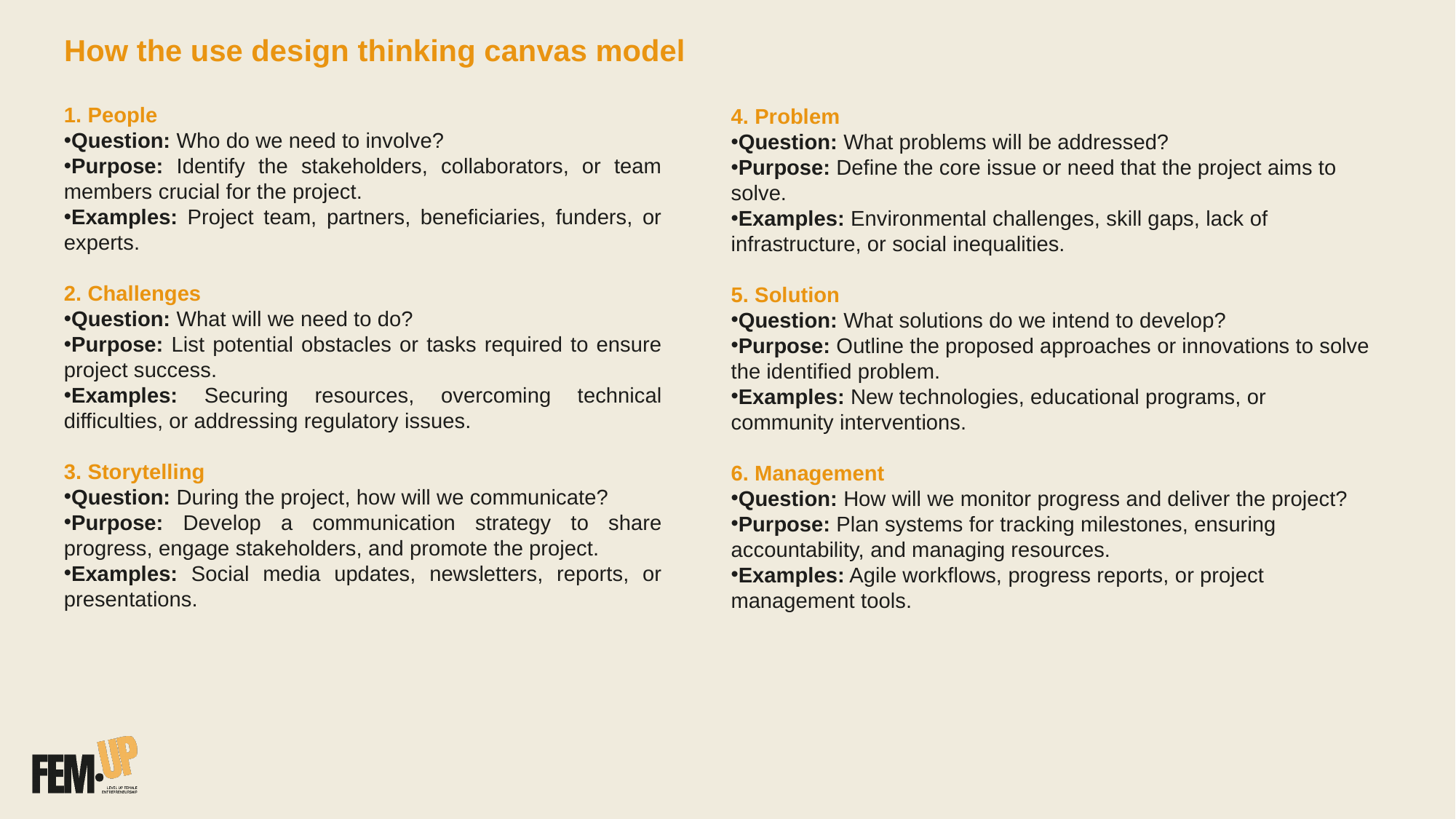

# How the use design thinking canvas model
1. People
Question: Who do we need to involve?
Purpose: Identify the stakeholders, collaborators, or team members crucial for the project.
Examples: Project team, partners, beneficiaries, funders, or experts.

2. Challenges
Question: What will we need to do?
Purpose: List potential obstacles or tasks required to ensure project success.
Examples: Securing resources, overcoming technical difficulties, or addressing regulatory issues.

3. Storytelling
Question: During the project, how will we communicate?
Purpose: Develop a communication strategy to share progress, engage stakeholders, and promote the project.
Examples: Social media updates, newsletters, reports, or presentations.

4. Problem
Question: What problems will be addressed?
Purpose: Define the core issue or need that the project aims to solve.
Examples: Environmental challenges, skill gaps, lack of infrastructure, or social inequalities.

5. Solution
Question: What solutions do we intend to develop?
Purpose: Outline the proposed approaches or innovations to solve the identified problem.
Examples: New technologies, educational programs, or community interventions.

6. Management
Question: How will we monitor progress and deliver the project?
Purpose: Plan systems for tracking milestones, ensuring accountability, and managing resources.
Examples: Agile workflows, progress reports, or project management tools.